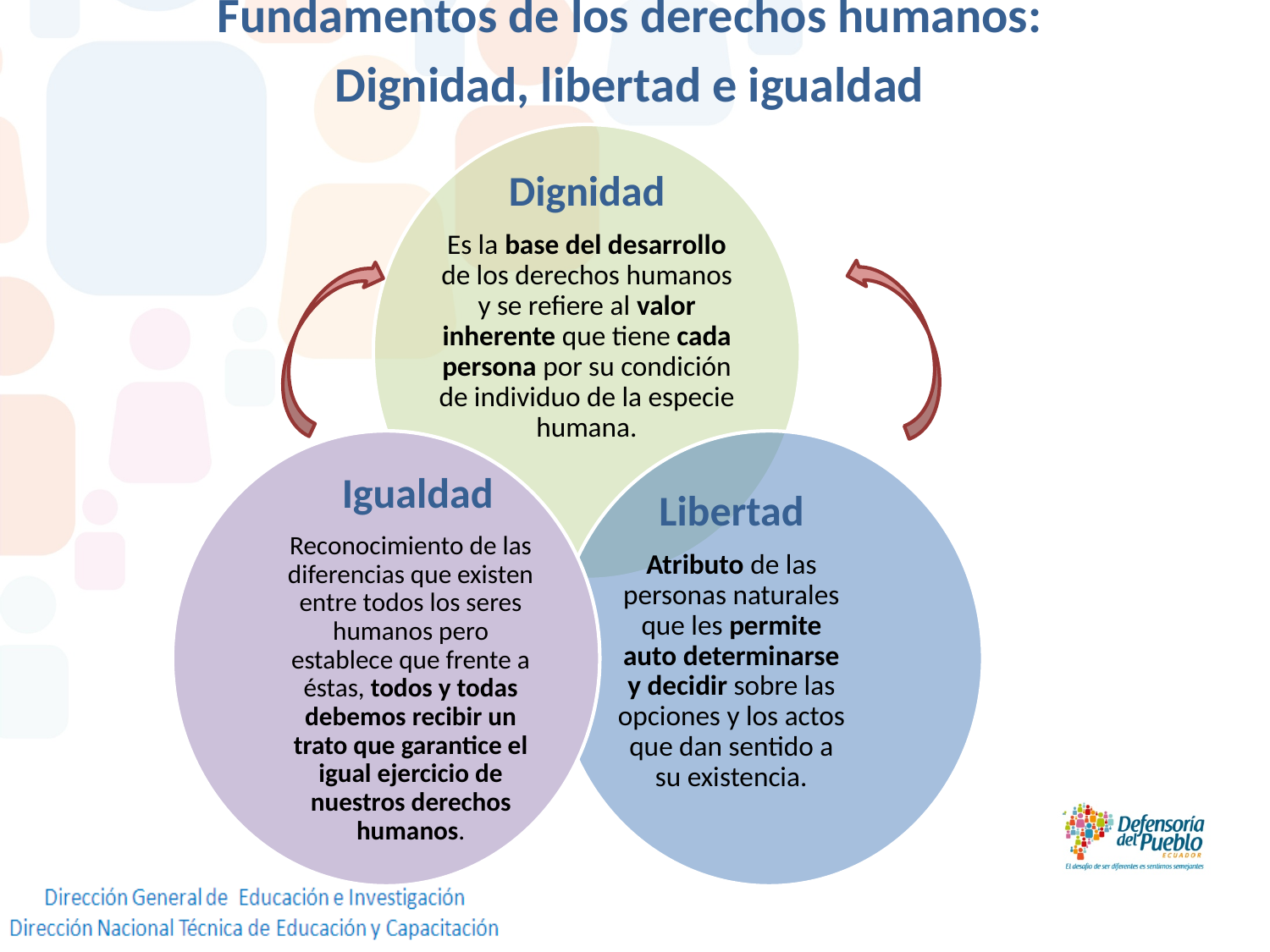

Fundamentos de los derechos humanos:
Dignidad, libertad e igualdad
Dignidad
Es la base del desarrollo de los derechos humanos y se refiere al valor inherente que tiene cada persona por su condición de individuo de la especie humana.
Libertad
Atributo de las personas naturales que les permite auto determinarse y decidir sobre las opciones y los actos que dan sentido a su existencia.
    Igualdad
Reconocimiento de las diferencias que existen entre todos los seres humanos pero establece que frente a éstas, todos y todas debemos recibir un trato que garantice el igual ejercicio de nuestros derechos humanos.